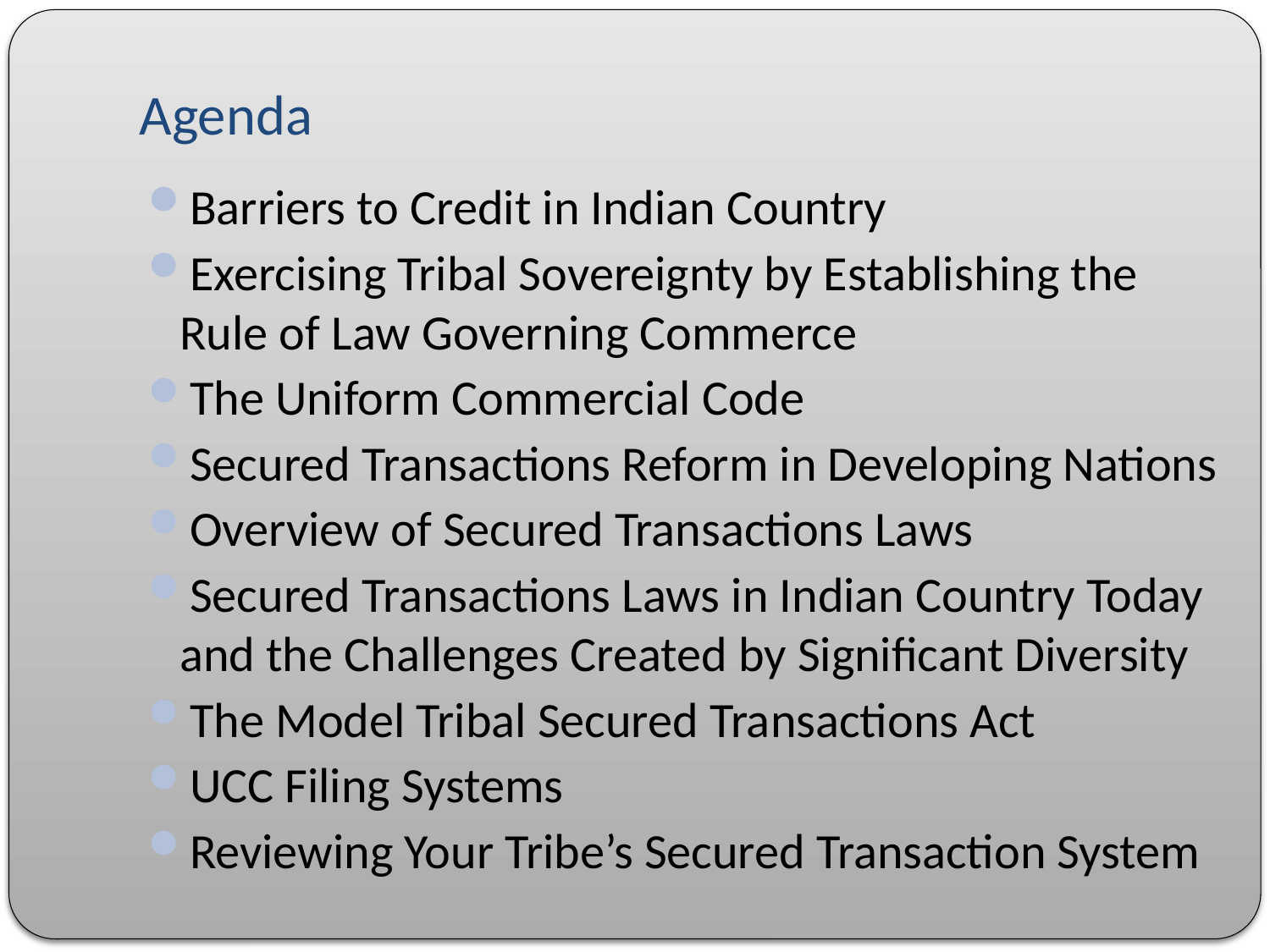

# Agenda
Barriers to Credit in Indian Country
Exercising Tribal Sovereignty by Establishing the Rule of Law Governing Commerce
The Uniform Commercial Code
Secured Transactions Reform in Developing Nations
Overview of Secured Transactions Laws
Secured Transactions Laws in Indian Country Today and the Challenges Created by Significant Diversity
The Model Tribal Secured Transactions Act
UCC Filing Systems
Reviewing Your Tribe’s Secured Transaction System